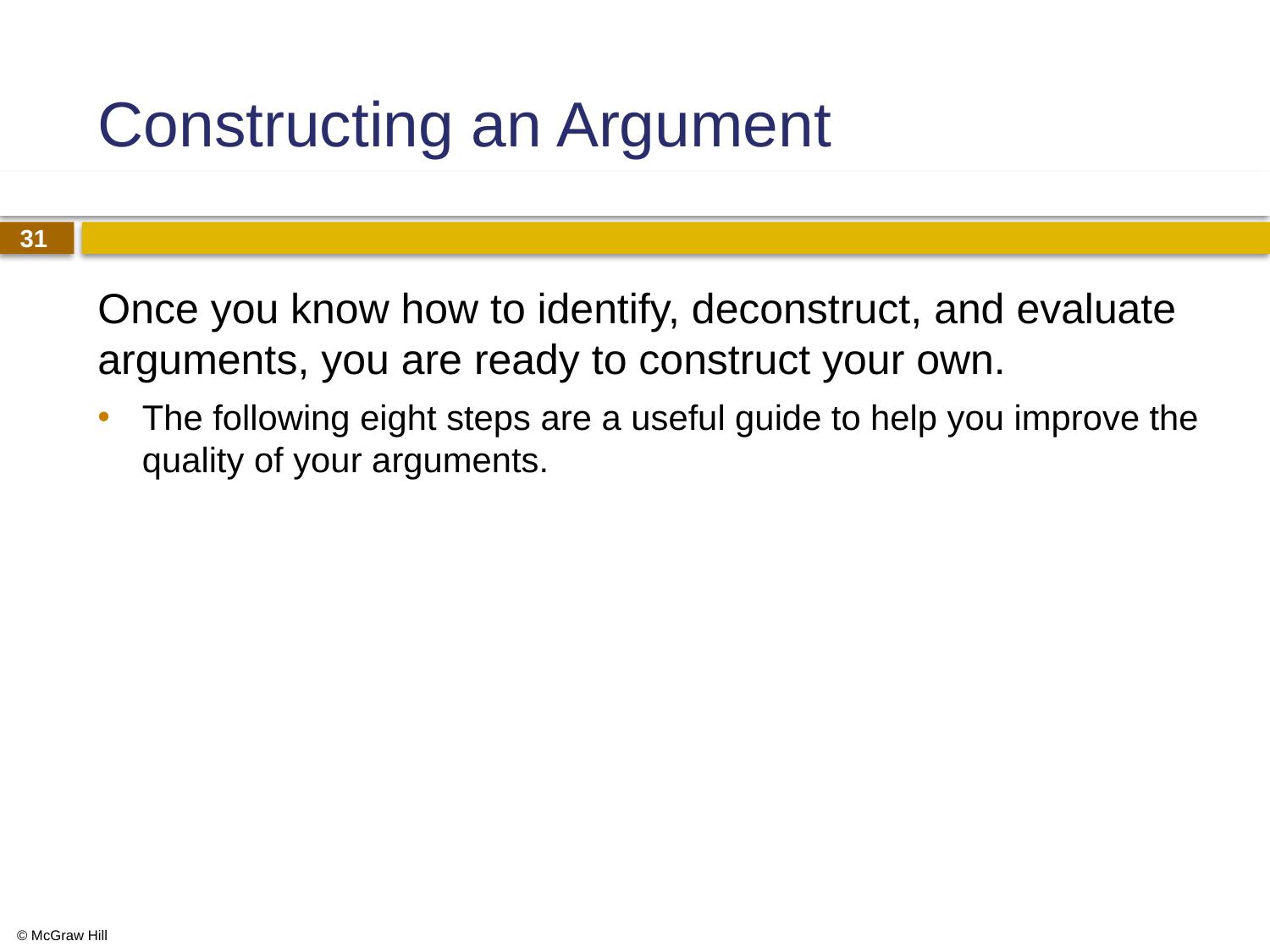

# Constructing an Argument
Once you know how to identify, deconstruct, and evaluate arguments, you are ready to construct your own.
The following eight steps are a useful guide to help you improve the quality of your arguments.